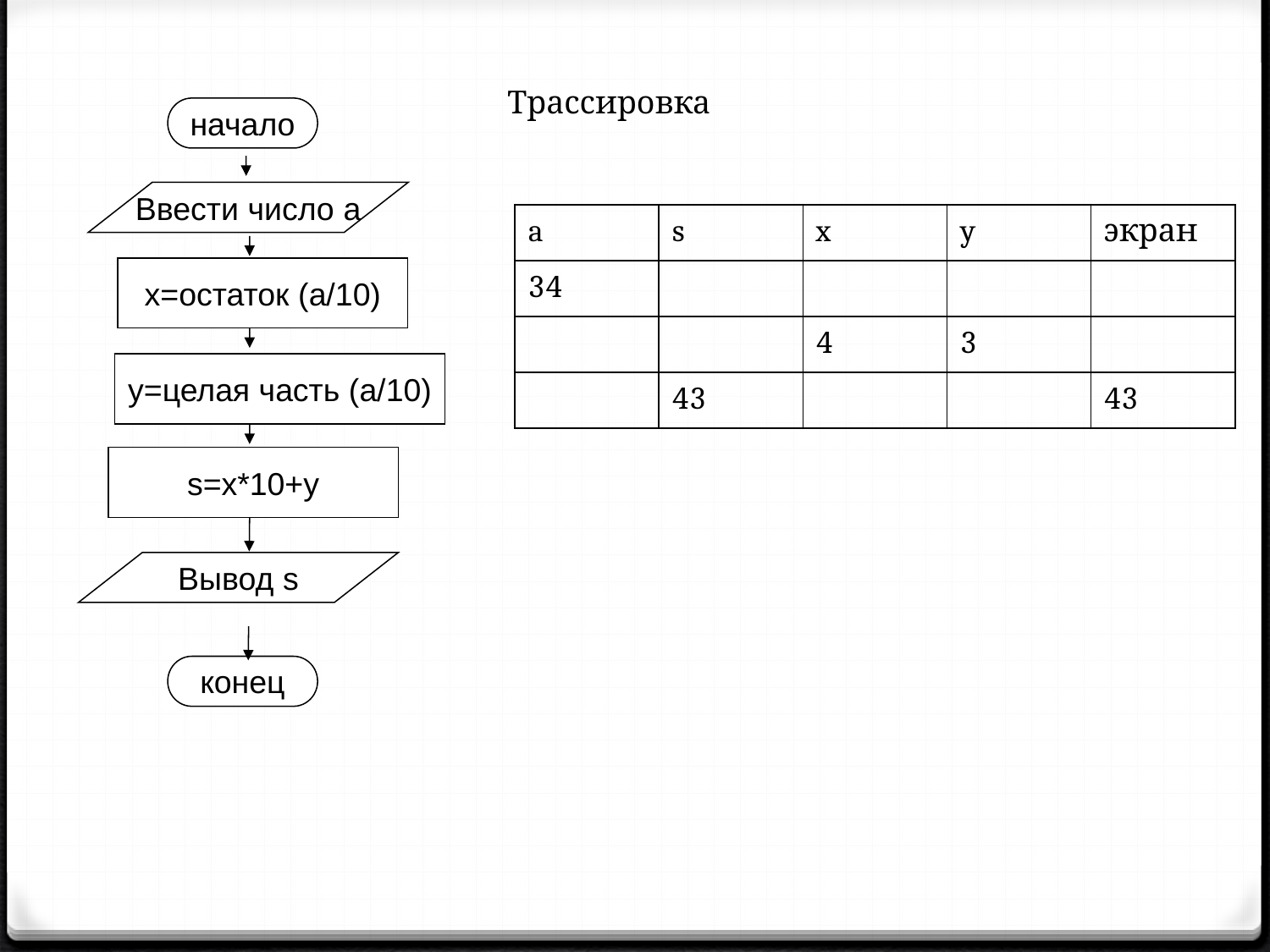

Трассировка

начало

Ввести число a
| a | s | x | y | экран |
| --- | --- | --- | --- | --- |
| 34 |  |  |  |  |
|  |  | 4 | 3 |  |
|  | 43 |  |  | 43 |

x=остаток (a/10)

y=целая часть (a/10)

s=x*10+y

Вывод s

конец